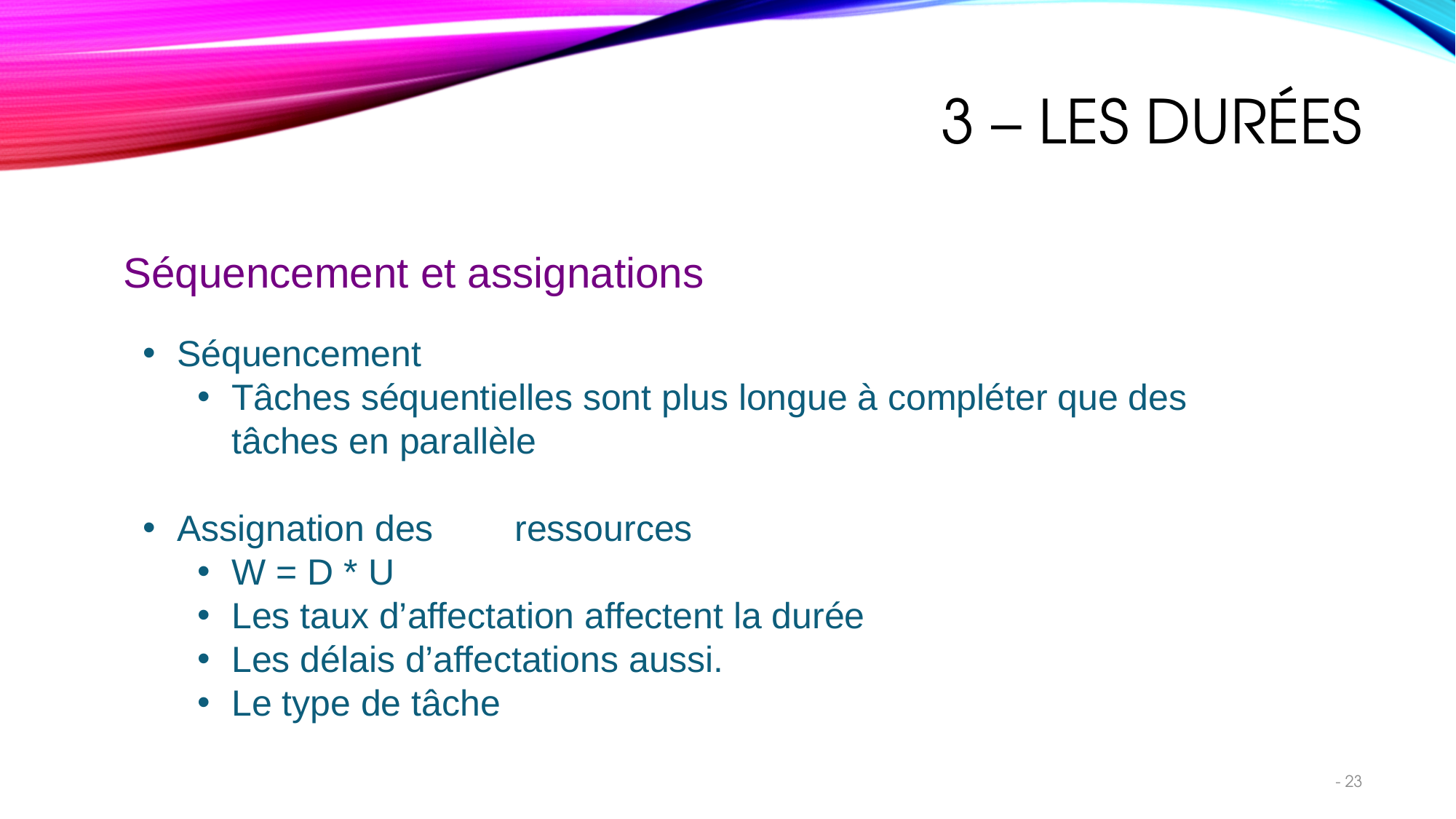

# 3 – Les durées
Séquencement et assignations
Séquencement
Tâches séquentielles sont plus longue à compléter que des tâches en parallèle

Assignation des	 ressources
W = D * U
Les taux d’affectation affectent la durée
Les délais d’affectations aussi.
Le type de tâche
23